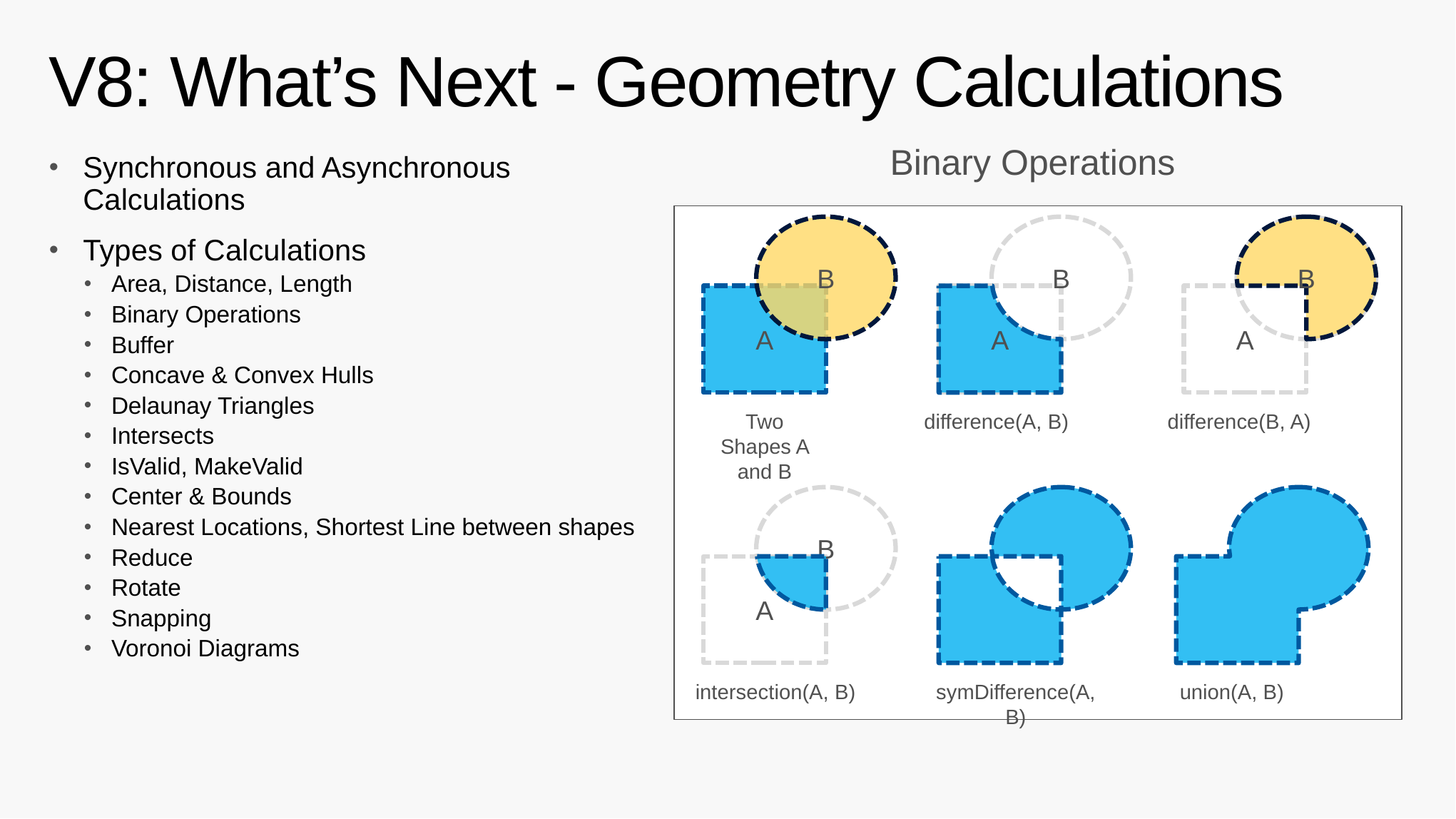

# V8: What’s Next - Geometry Calculations
Binary Operations
Synchronous and Asynchronous Calculations
Types of Calculations
Area, Distance, Length
Binary Operations
Buffer
Concave & Convex Hulls
Delaunay Triangles
Intersects
IsValid, MakeValid
Center & Bounds
Nearest Locations, Shortest Line between shapes
Reduce
Rotate
Snapping
Voronoi Diagrams

B
B
B
B
A
A
A
A
Two Shapes A and B
difference(A, B)
difference(B, A)
B

A

intersection(A, B)
symDifference(A, B)
union(A, B)